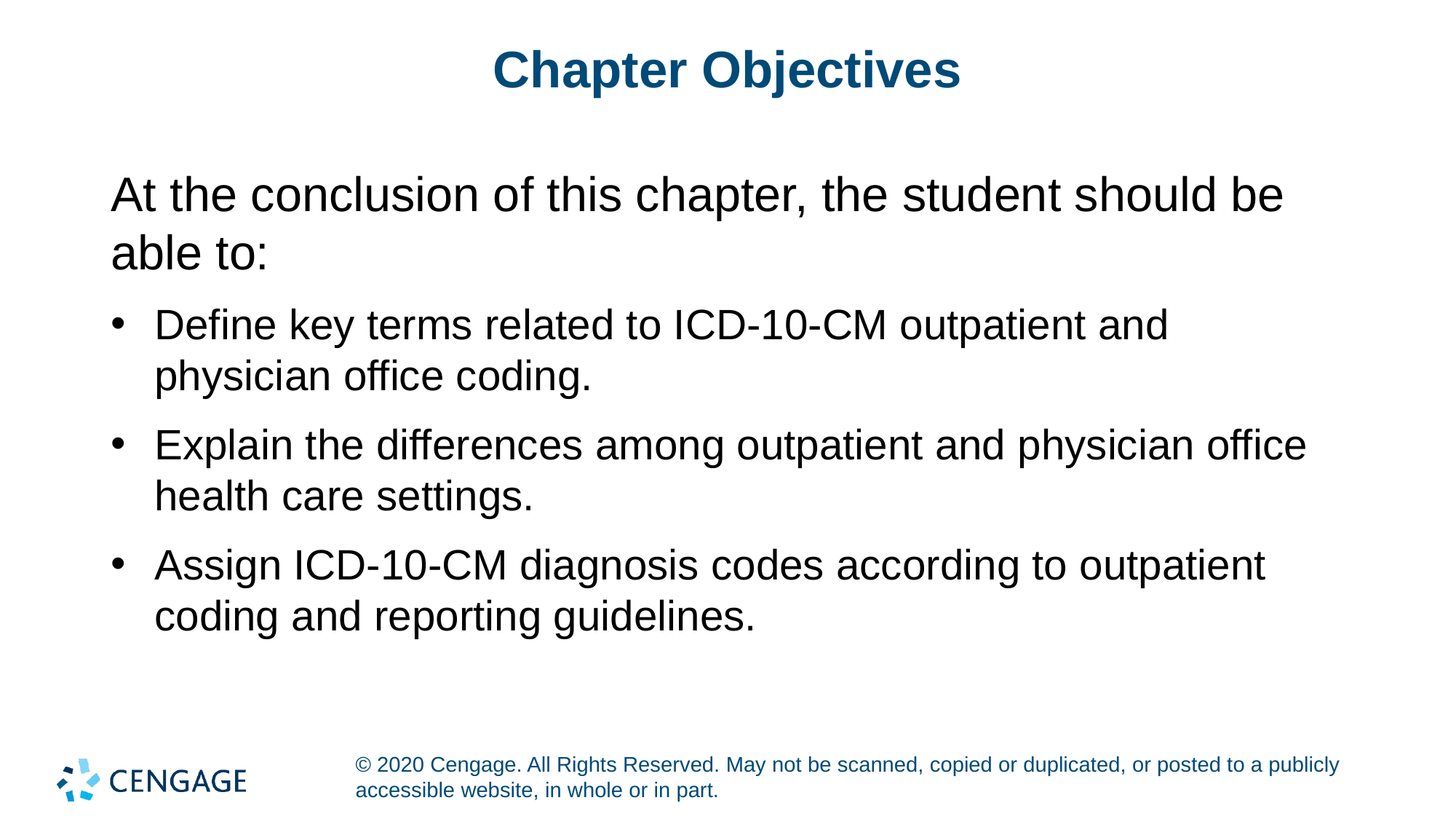

# Chapter Objectives
At the conclusion of this chapter, the student should be able to:
Define key terms related to ICD-10-CM outpatient and physician office coding.
Explain the differences among outpatient and physician office health care settings.
Assign ICD-10-CM diagnosis codes according to outpatient coding and reporting guidelines.